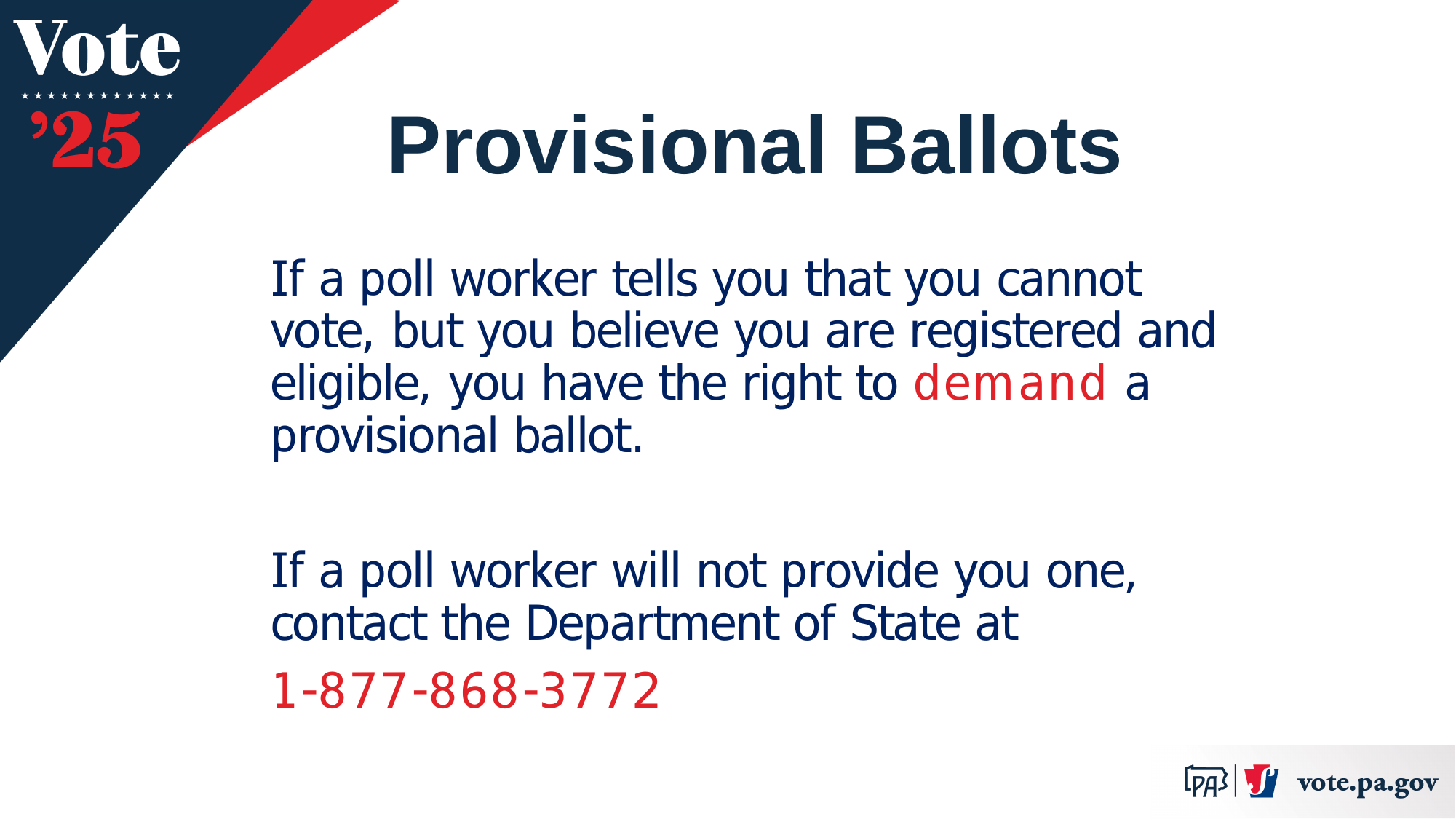

Provisional Ballots

If a poll worker tells you that you cannot vote, but you believe you are registered and eligible, you have the right to demand a provisional ballot.

If a poll worker will not provide you one, contact the Department of State at
1-877-868-3772